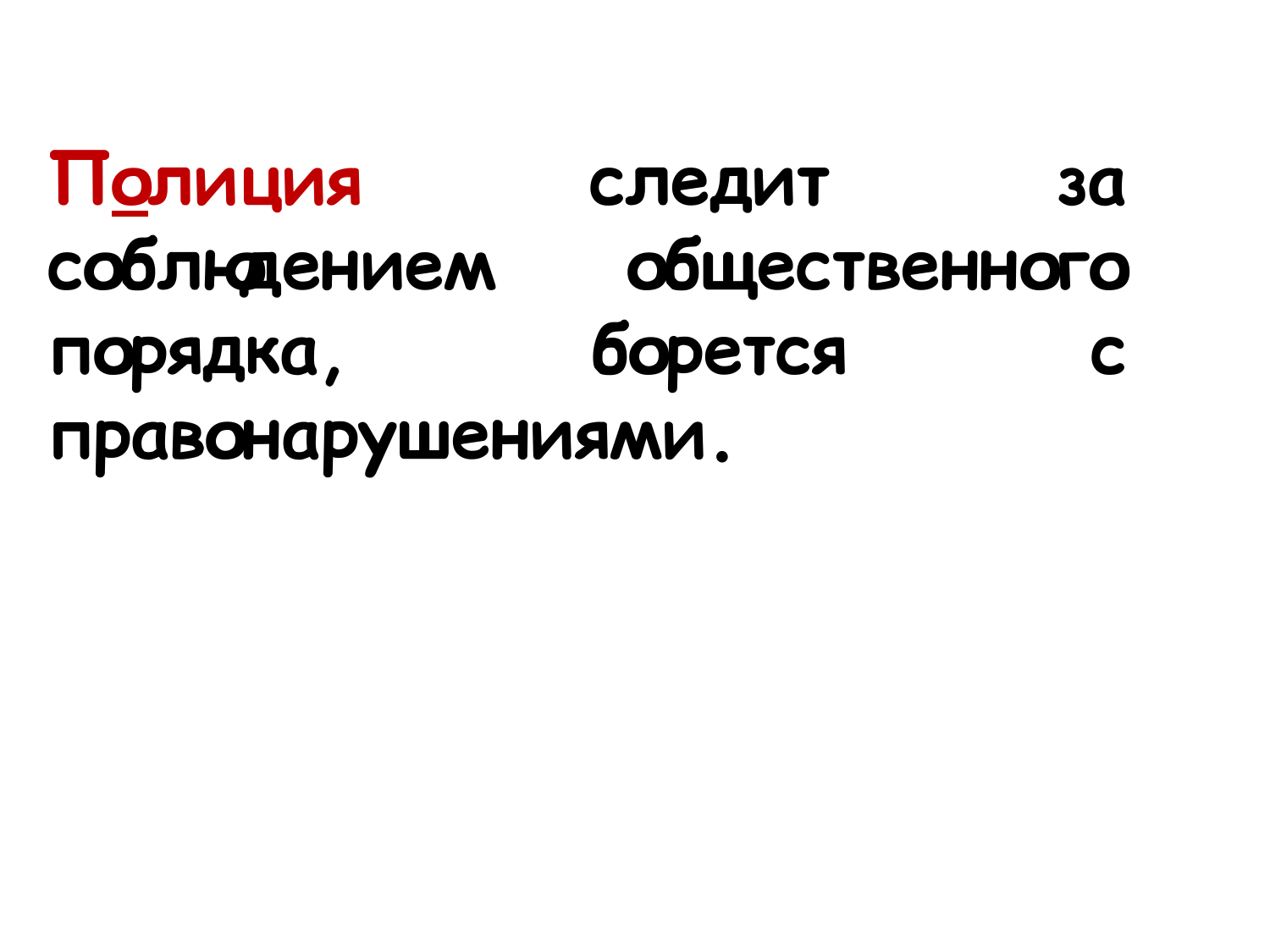

Полиция следит за соблюдением общественного порядка, борется с правонарушениями.